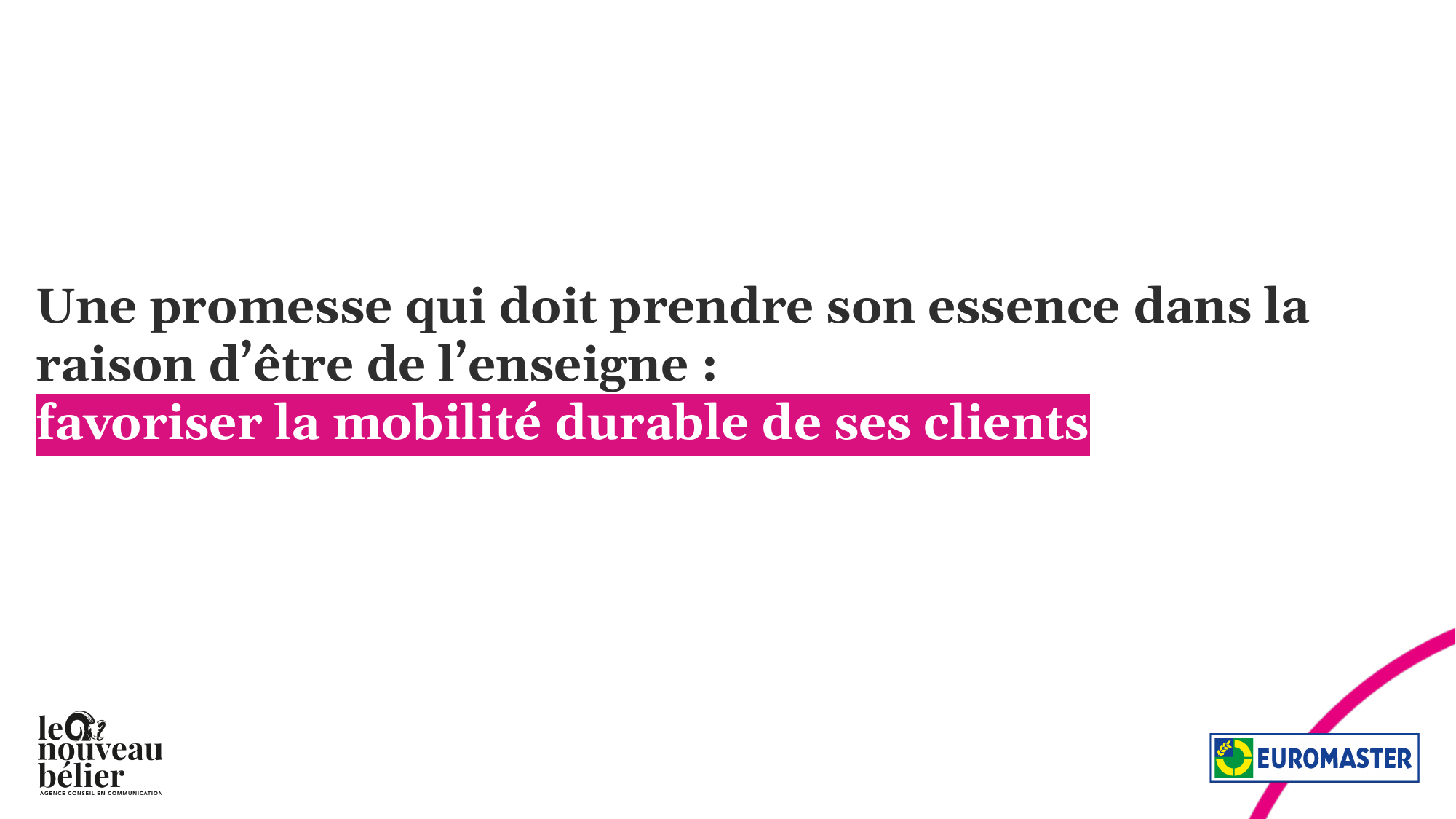

# Une promesse qui doit prendre son essence dans la raison d’être de l’enseigne : favoriser la mobilité durable de ses clients